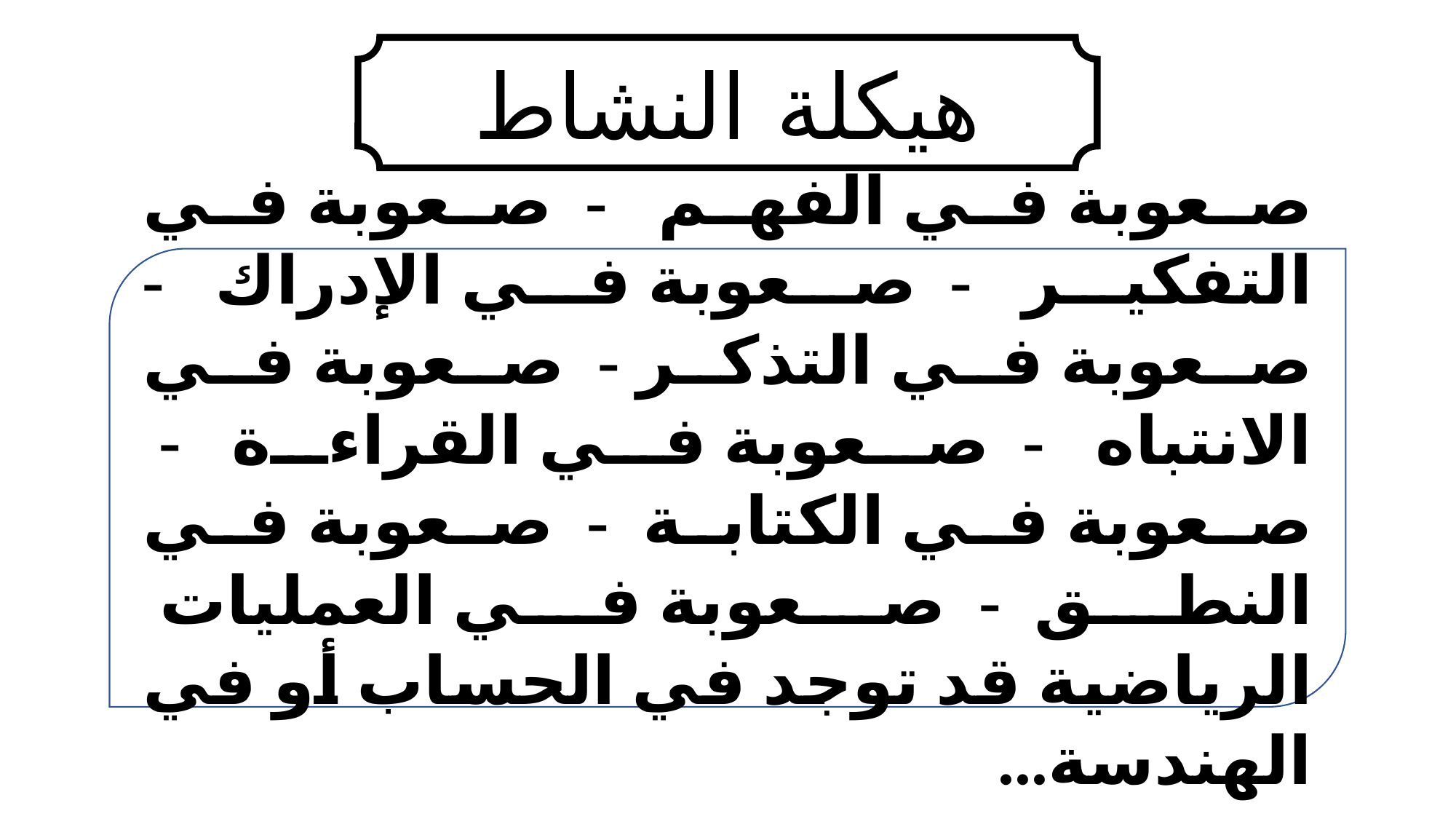

هيكلة النشاط
صعوبة في الفهم   -  صعوبة في التفكير   -  صعوبة في الإدراك   - صعوبة في التذكر -  صعوبة في الانتباه   -  صعوبة في القراءة   -  صعوبة في الكتابة  -  صعوبة في النطق  -  صعوبة في العمليات  الرياضية قد توجد في الحساب أو في الهندسة...